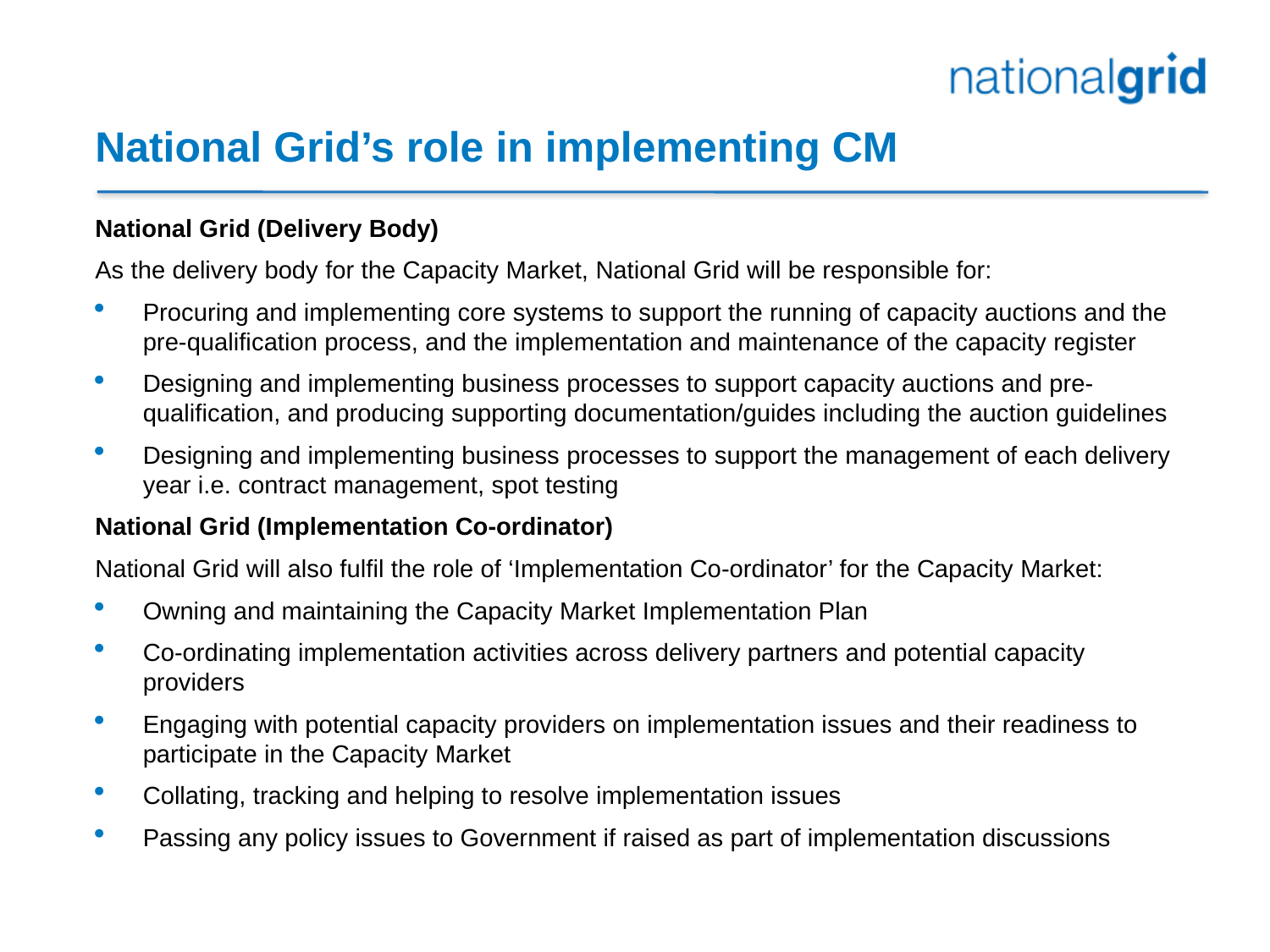

# National Grid’s role in implementing CM
National Grid (Delivery Body)
As the delivery body for the Capacity Market, National Grid will be responsible for:
Procuring and implementing core systems to support the running of capacity auctions and the pre-qualification process, and the implementation and maintenance of the capacity register
Designing and implementing business processes to support capacity auctions and pre-qualification, and producing supporting documentation/guides including the auction guidelines
Designing and implementing business processes to support the management of each delivery year i.e. contract management, spot testing
National Grid (Implementation Co-ordinator)
National Grid will also fulfil the role of ‘Implementation Co-ordinator’ for the Capacity Market:
Owning and maintaining the Capacity Market Implementation Plan
Co-ordinating implementation activities across delivery partners and potential capacity providers
Engaging with potential capacity providers on implementation issues and their readiness to participate in the Capacity Market
Collating, tracking and helping to resolve implementation issues
Passing any policy issues to Government if raised as part of implementation discussions